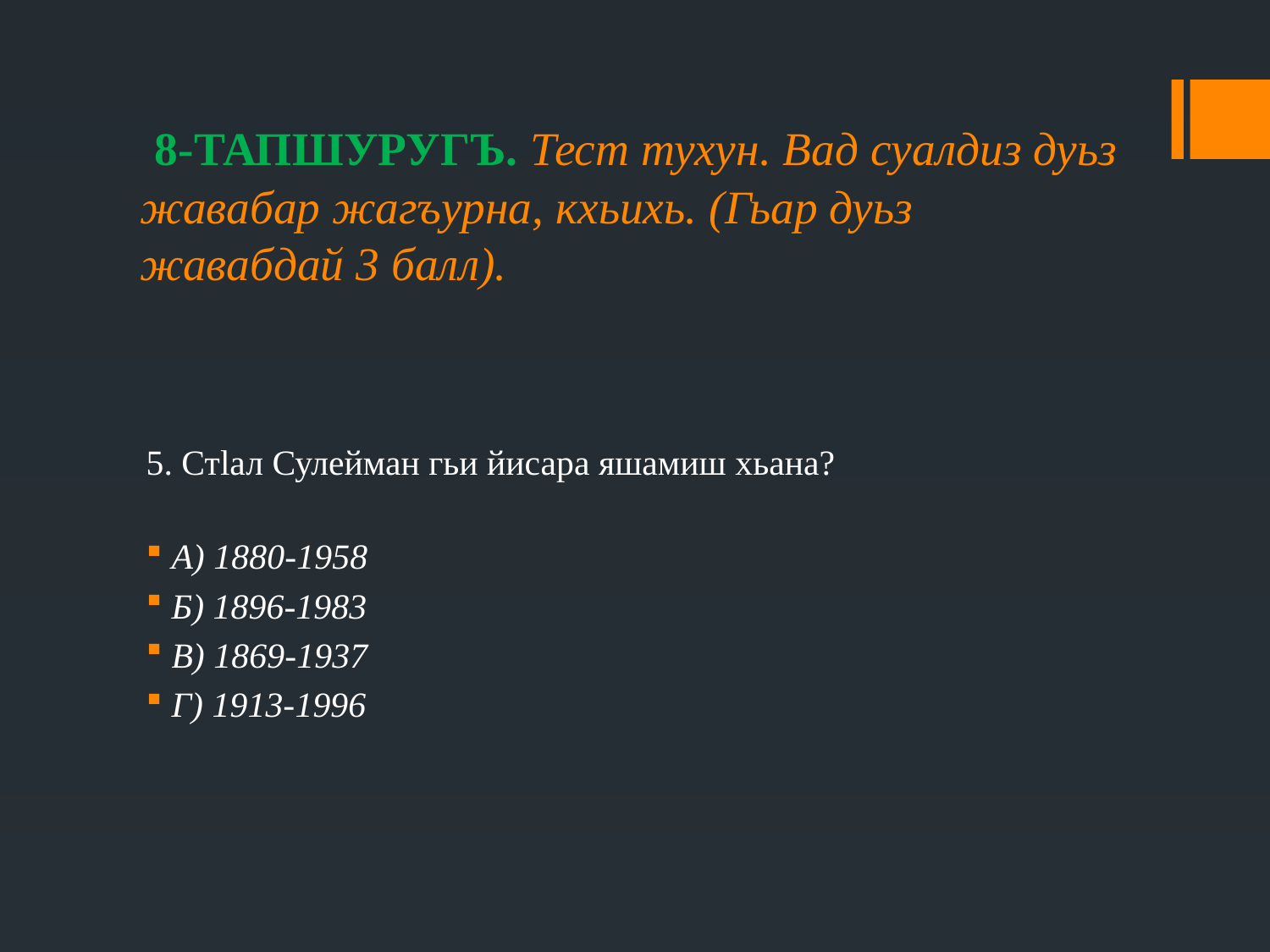

# 8-ТАПШУРУГЪ. Тест тухун. Вад суалдиз дуьз жавабар жагъурна, кхьихь. (Гьар дуьз жавабдай 3 балл).

5. Стlал Сулейман гьи йисара яшамиш хьана?

А) 1880-1958
Б) 1896-1983
В) 1869-1937
Г) 1913-1996